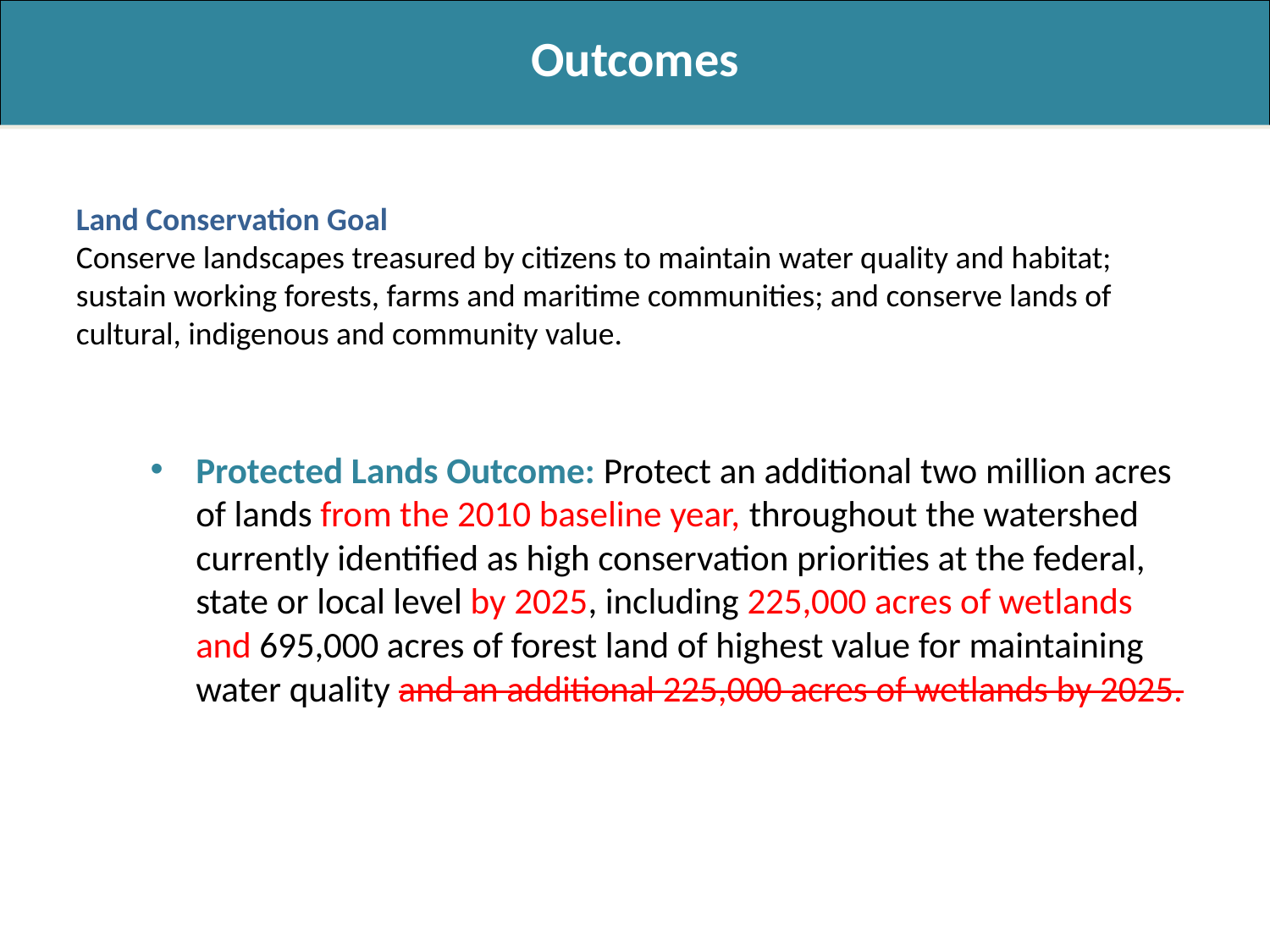

Outcomes
Land Conservation Goal
Conserve landscapes treasured by citizens to maintain water quality and habitat; sustain working forests, farms and maritime communities; and conserve lands of cultural, indigenous and community value.

Protected Lands Outcome: Protect an additional two million acres of lands from the 2010 baseline year, throughout the watershed currently identified as high conservation priorities at the federal, state or local level by 2025, including 225,000 acres of wetlands and 695,000 acres of forest land of highest value for maintaining water quality and an additional 225,000 acres of wetlands by 2025.